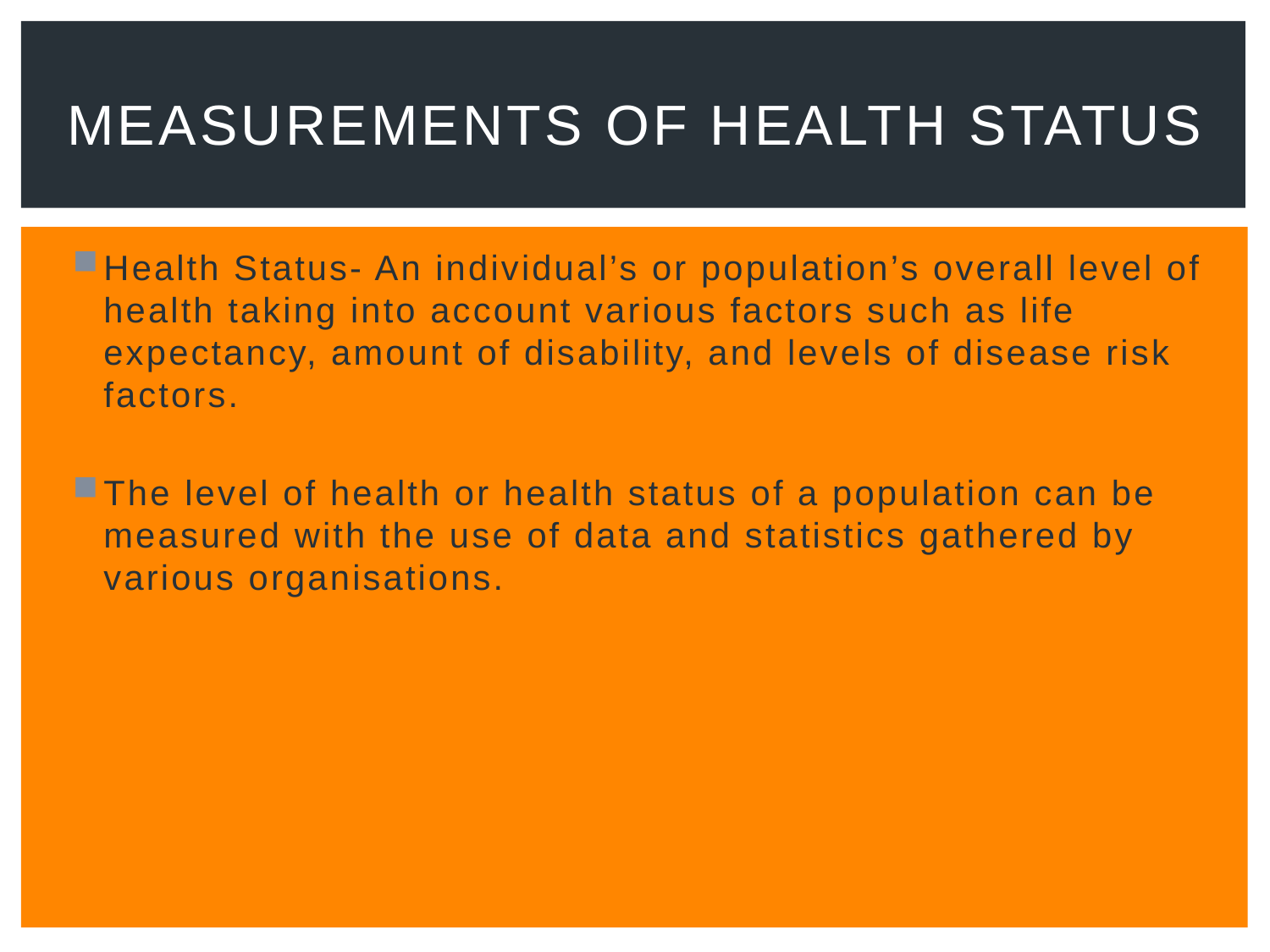

# Measurements of health status
Health Status- An individual’s or population’s overall level of health taking into account various factors such as life expectancy, amount of disability, and levels of disease risk factors.

The level of health or health status of a population can be measured with the use of data and statistics gathered by various organisations.